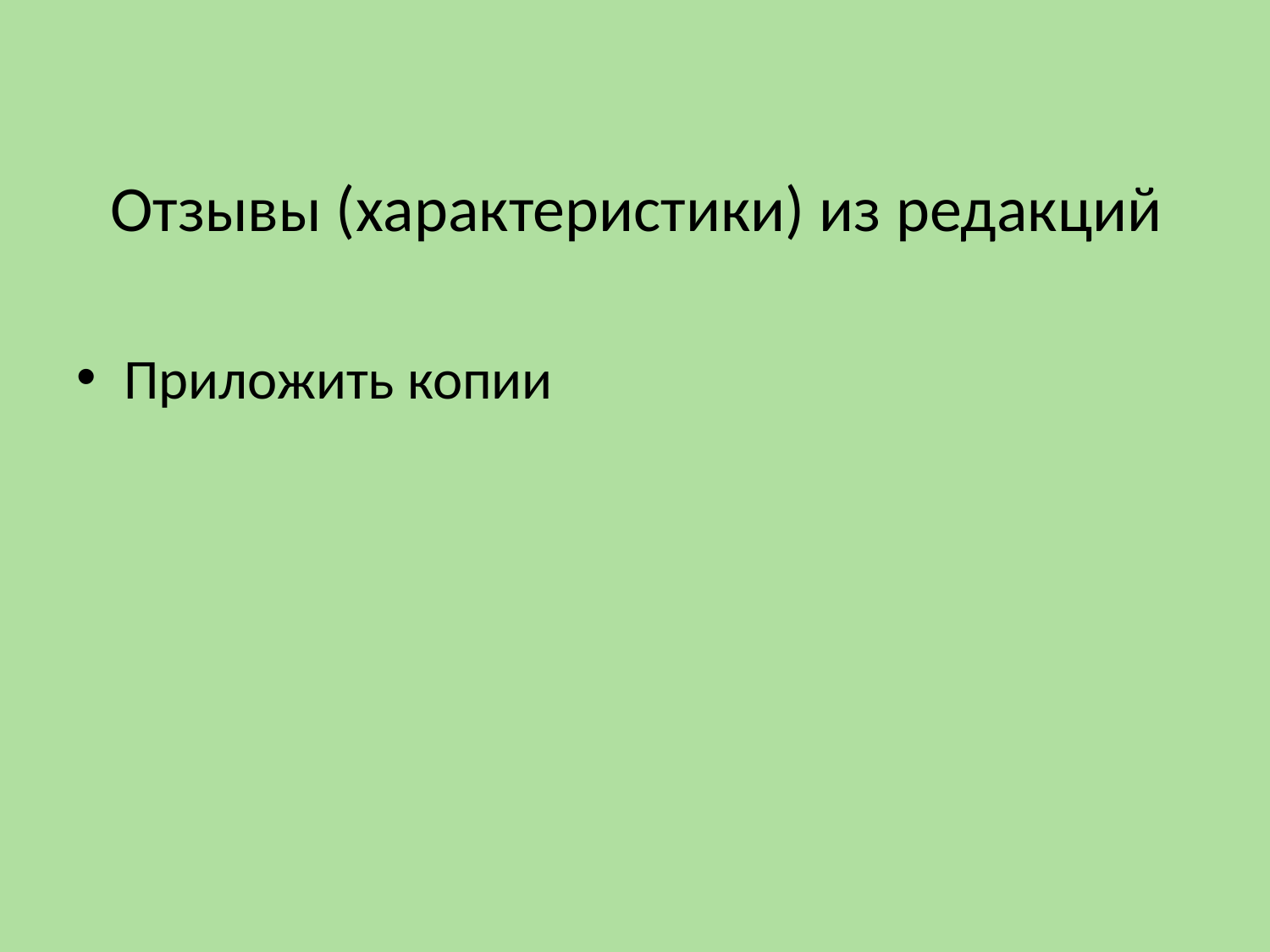

# Отзывы (характеристики) из редакций
Приложить копии